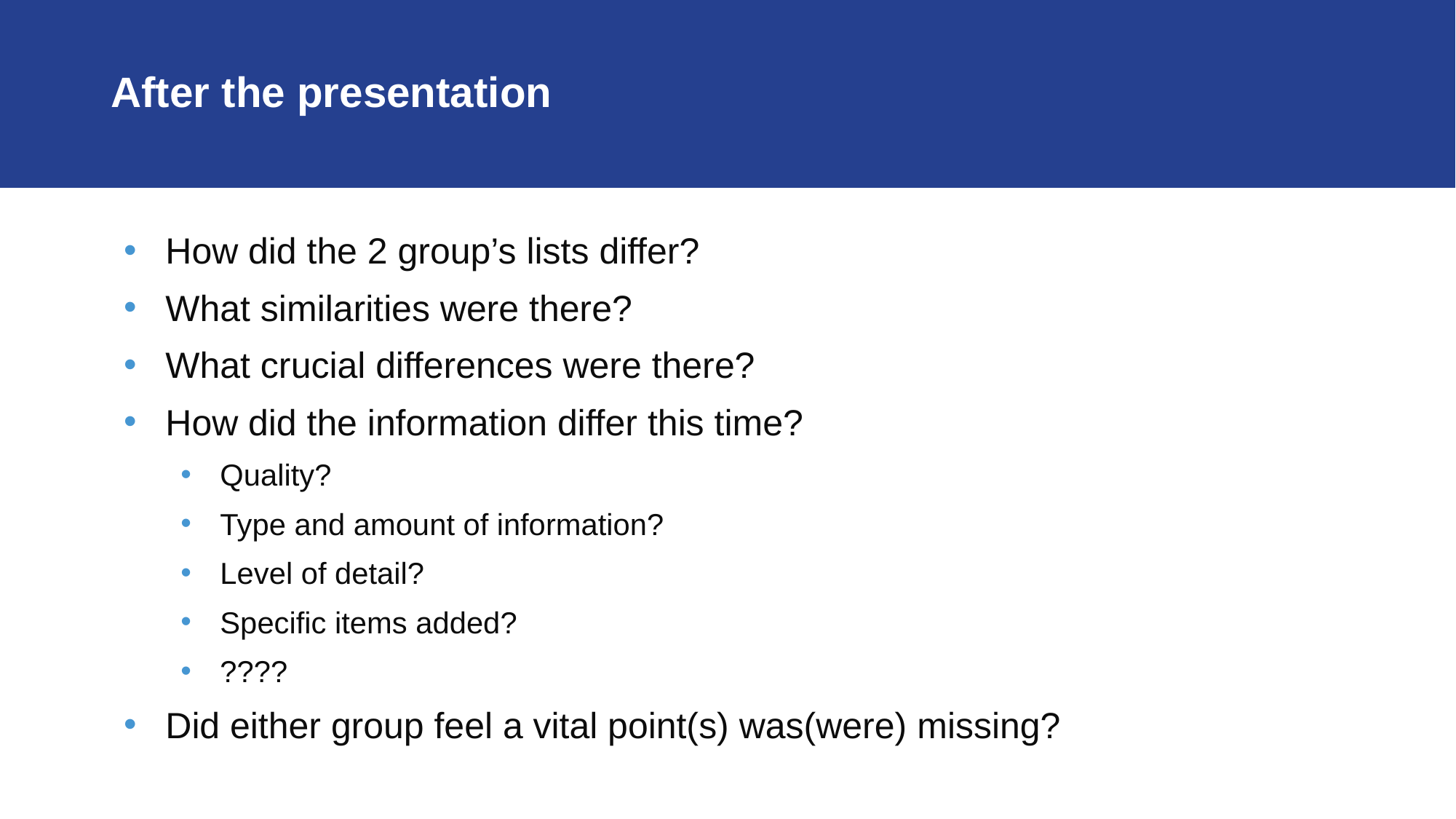

# After the presentation
How did the 2 group’s lists differ?
What similarities were there?
What crucial differences were there?
How did the information differ this time?
Quality?
Type and amount of information?
Level of detail?
Specific items added?
????
Did either group feel a vital point(s) was(were) missing?